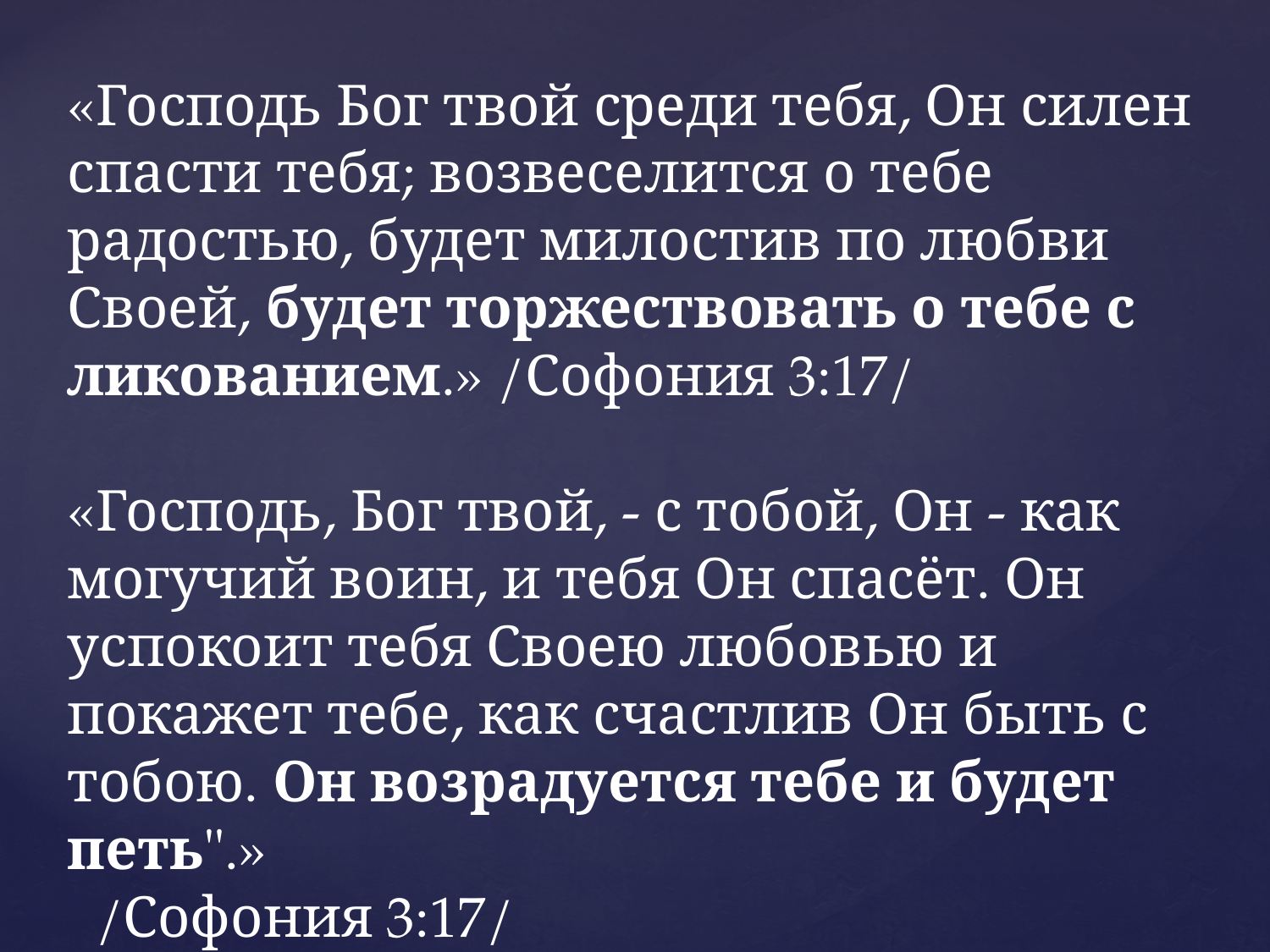

«Господь Бог твой среди тебя, Он силен спасти тебя; возвеселится о тебе радостью, будет милостив по любви Своей, будет торжествовать о тебе с ликованием.» /Софония 3:17/

«Господь, Бог твой, - с тобой, Он - как могучий воин, и тебя Он спасёт. Он успокоит тебя Своею любовью и покажет тебе, как счастлив Он быть с тобою. Он возрадуется тебе и будет петь".»
  /Софония 3:17/